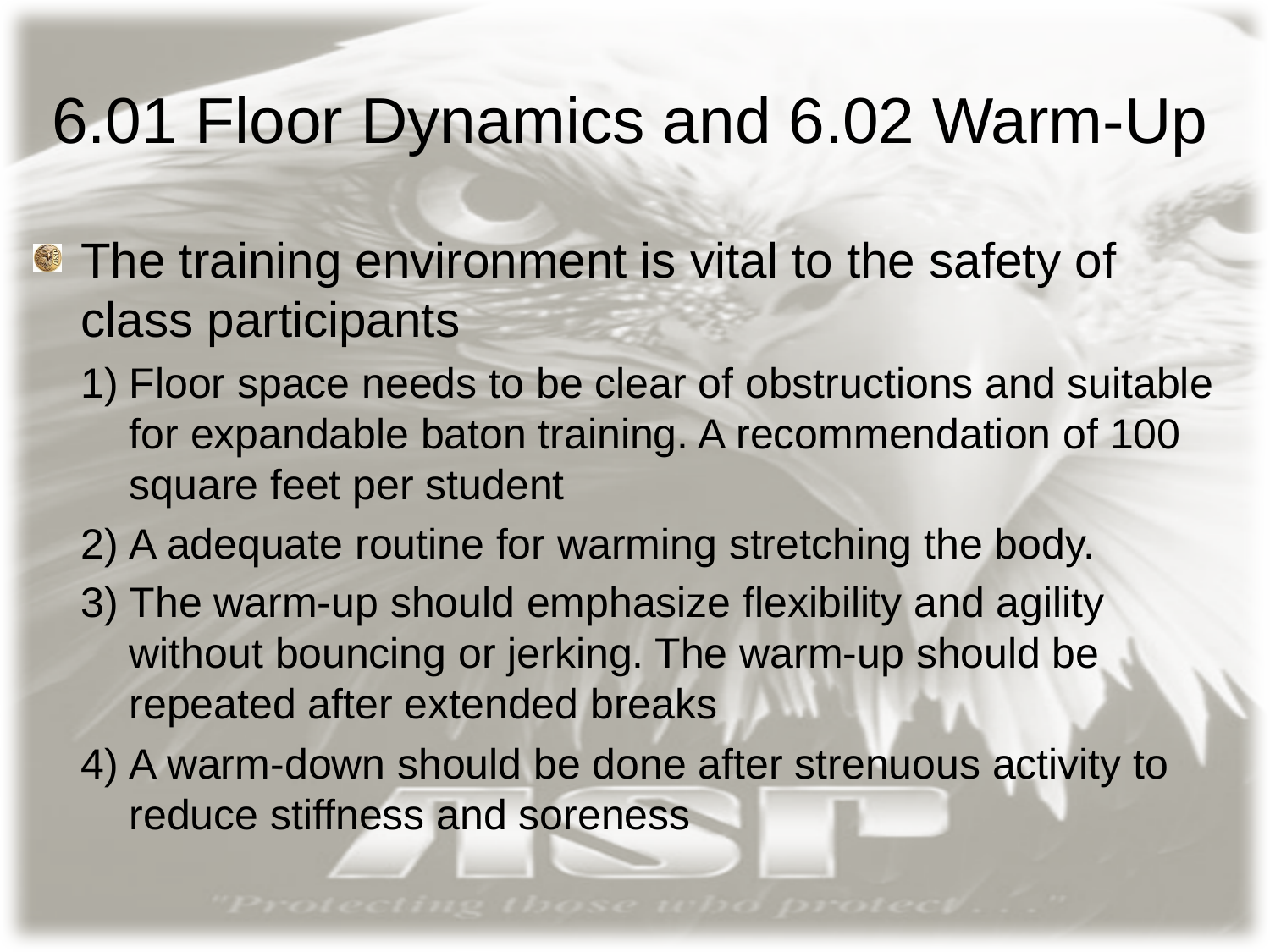

# 6.01 Floor Dynamics and 6.02 Warm-Up
The training environment is vital to the safety of class participants
Floor space needs to be clear of obstructions and suitable for expandable baton training. A recommendation of 100 square feet per student
A adequate routine for warming stretching the body.
The warm-up should emphasize flexibility and agility without bouncing or jerking. The warm-up should be repeated after extended breaks
A warm-down should be done after strenuous activity to reduce stiffness and soreness